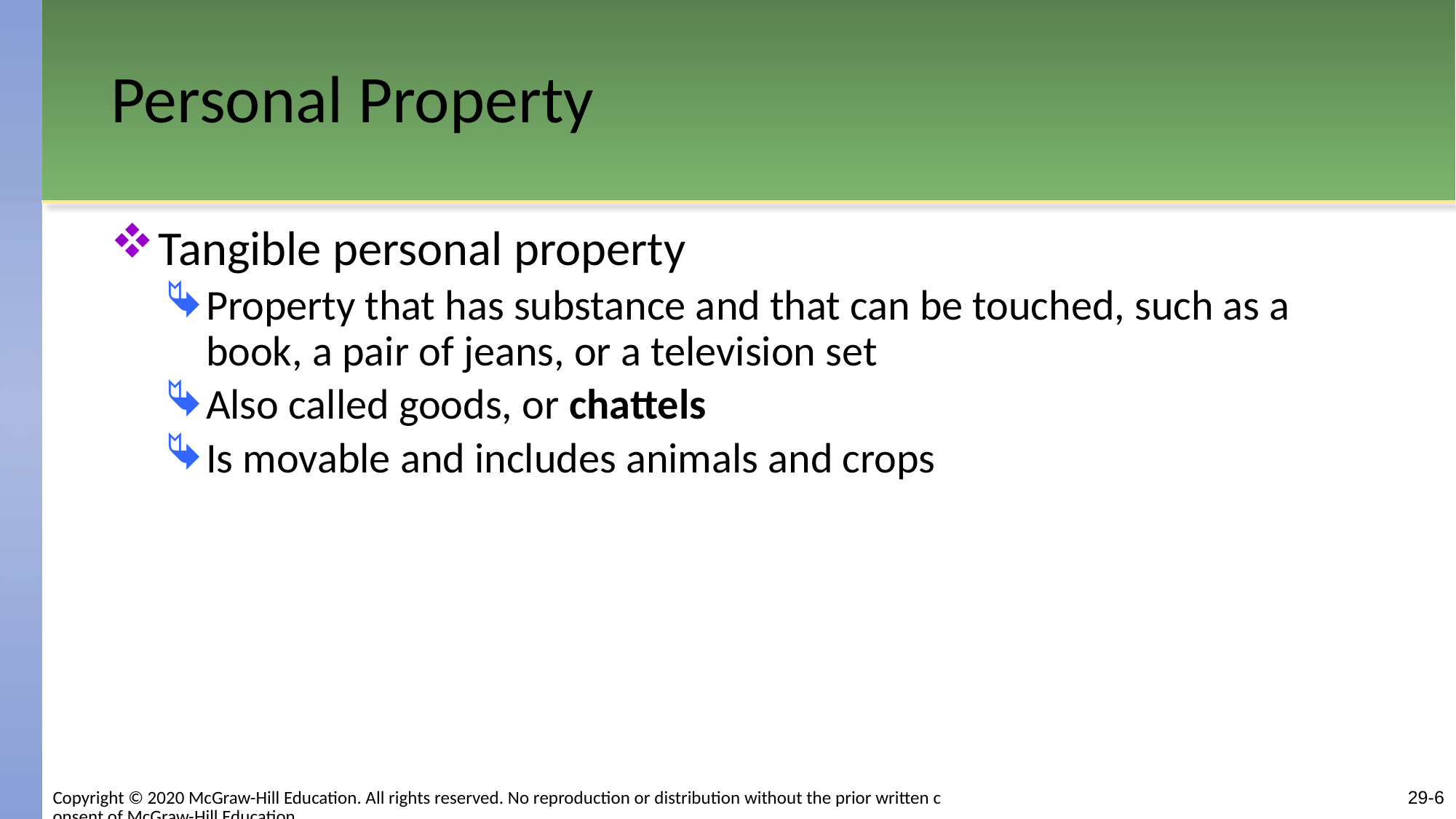

# Personal Property
Tangible personal property
Property that has substance and that can be touched, such as a book, a pair of jeans, or a television set
Also called goods, or chattels
Is movable and includes animals and crops

Copyright © 2020 McGraw-Hill Education. All rights reserved. No reproduction or distribution without the prior written consent of McGraw-Hill Education.
29-6